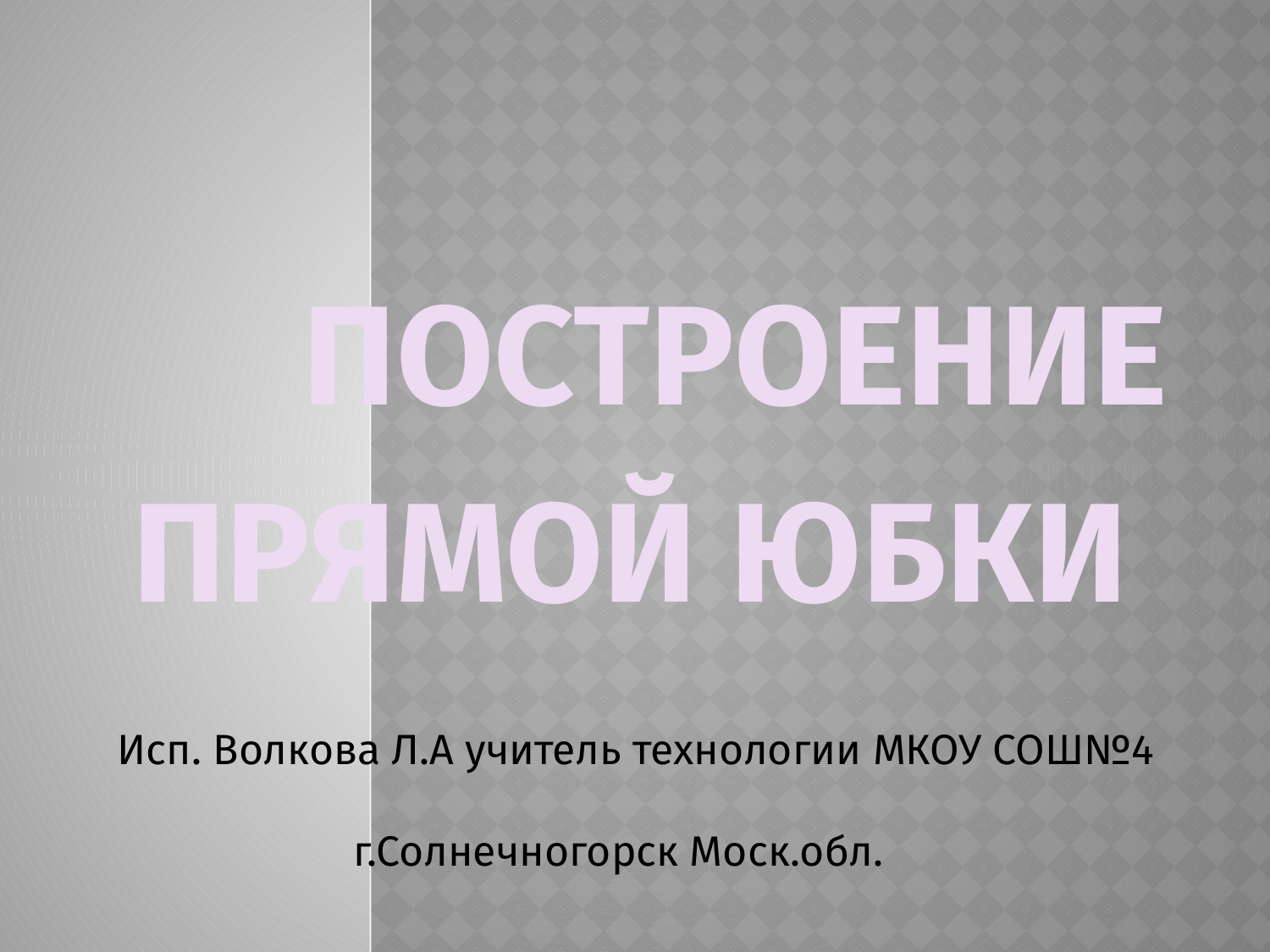

# Построение прямой юбки
Исп. Волкова Л.А учитель технологии МКОУ СОШ№4
                     г.Солнечногорск Моск.обл.